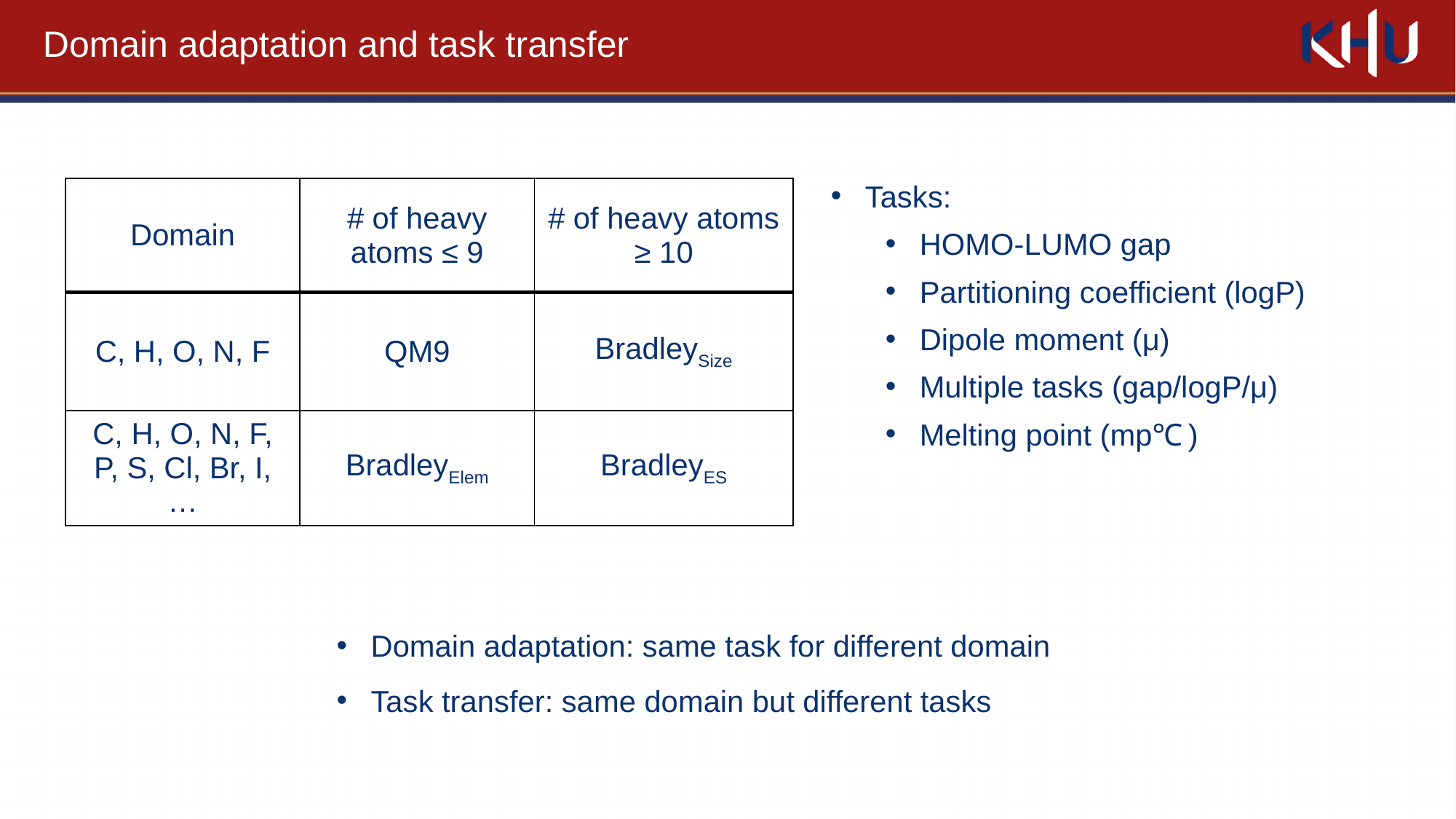

# Domain adaptation and task transfer
Tasks:
HOMO-LUMO gap
Partitioning coefficient (logP)
Dipole moment (μ)
Multiple tasks (gap/logP/μ)
Melting point (mp℃)
| Domain | # of heavy atoms ≤ 9 | # of heavy atoms ≥ 10 |
| --- | --- | --- |
| C, H, O, N, F | QM9 | BradleySize |
| C, H, O, N, F, P, S, Cl, Br, I, … | BradleyElem | BradleyES |
Domain adaptation: same task for different domain
Task transfer: same domain but different tasks